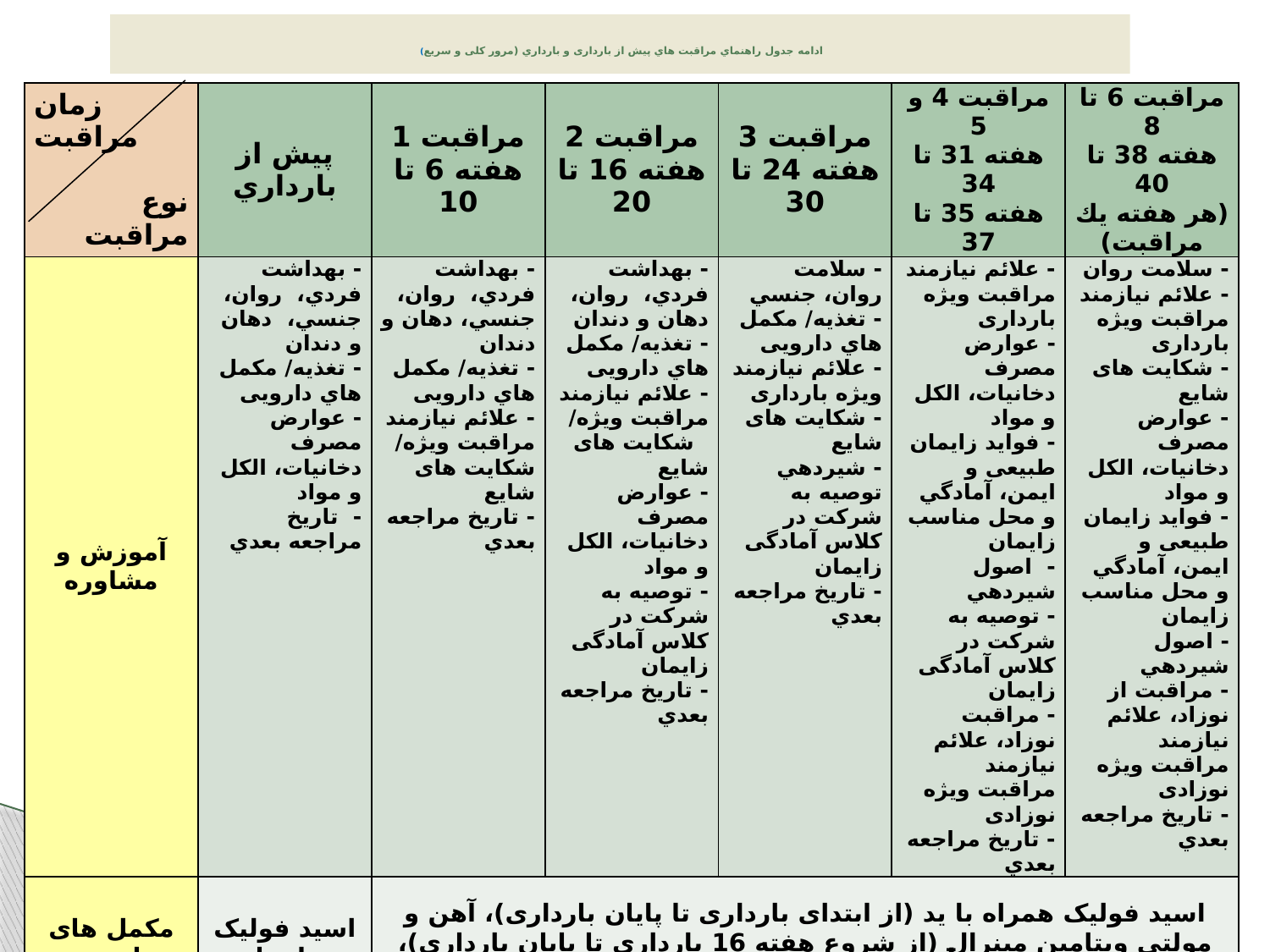

# ادامه جدول راهنماي مراقبت هاي پیش از بارداری و بارداري (مرور کلی و سریع)
| زمان مراقبت   نوع مراقبت | پيش از بارداري | مراقبت 1 هفته 6 تا 10 | مراقبت 2 هفته 16 تا 20 | مراقبت 3 هفته 24 تا 30 | مراقبت 4 و 5 هفته 31 تا 34 هفته 35 تا 37 | مراقبت 6 تا 8 هفته 38 تا 40 (هر هفته يك مراقبت) |
| --- | --- | --- | --- | --- | --- | --- |
| آموزش و مشاوره | - بهداشت فردي، روان، جنسي، دهان و دندان - تغذيه/ مكمل هاي دارویی - عوارض مصرف دخانیات، الکل و مواد - تاريخ مراجعه بعدي | - بهداشت فردي، روان، جنسي، دهان و دندان - تغذيه/ مكمل هاي دارویی - علائم نیازمند مراقبت ویژه/ شكايت های شايع - تاريخ مراجعه بعدي | - بهداشت فردي، روان، دهان و دندان - تغذيه/ مكمل هاي دارویی - علائم نیازمند مراقبت ویژه/ شكايت های شايع - عوارض مصرف دخانیات، الکل و مواد - توصیه به شرکت در کلاس آمادگی زایمان - تاريخ مراجعه بعدي | - سلامت روان، جنسي - تغذيه/ مكمل هاي دارویی - علائم نیازمند ویژه بارداری - شكايت های شايع - شيردهي توصیه به شرکت در کلاس آمادگی زایمان - تاريخ مراجعه بعدي | - علائم نیازمند مراقبت ویژه بارداری - عوارض مصرف دخانیات، الکل و مواد - فوايد زايمان طبیعی و ايمن، آمادگي و محل مناسب زايمان - اصول شيردهي - توصیه به شرکت در کلاس آمادگی زایمان - مراقبت نوزاد، علائم نیازمند مراقبت ویژه نوزادی - تاريخ مراجعه بعدي | - سلامت روان - علائم نیازمند مراقبت ویژه بارداری - شكايت های شايع - عوارض مصرف دخانیات، الکل و مواد - فوايد زايمان طبیعی و ايمن، آمادگي و محل مناسب زايمان - اصول شيردهي - مراقبت از نوزاد، علائم نیازمند مراقبت ویژه نوزادی - تاريخ مراجعه بعدي |
| مکمل های دارویی | اسید فولیک همراه با ید | اسید فولیک همراه با ید (از ابتدای بارداری تا پایان بارداری)، آهن و مولتي ويتامين مينرال (از شروع هفته 16 بارداری تا پایان بارداری)، ویتامین د (از ابتدا تا پایان بارداری) |  |  |  |  |
| ايمن سازی (در صورت نياز) | سرخجه، هپاتيت، توأم | توأم (بهترین زمان 27 تا 36 بارداری)، آنفلوآنزا - ایمونوگلوبولین ضد دی از هفته 28 تا 34 بارداری (در صورت نياز) هپاتیت (در صورت نیاز) |  |  |  |  |